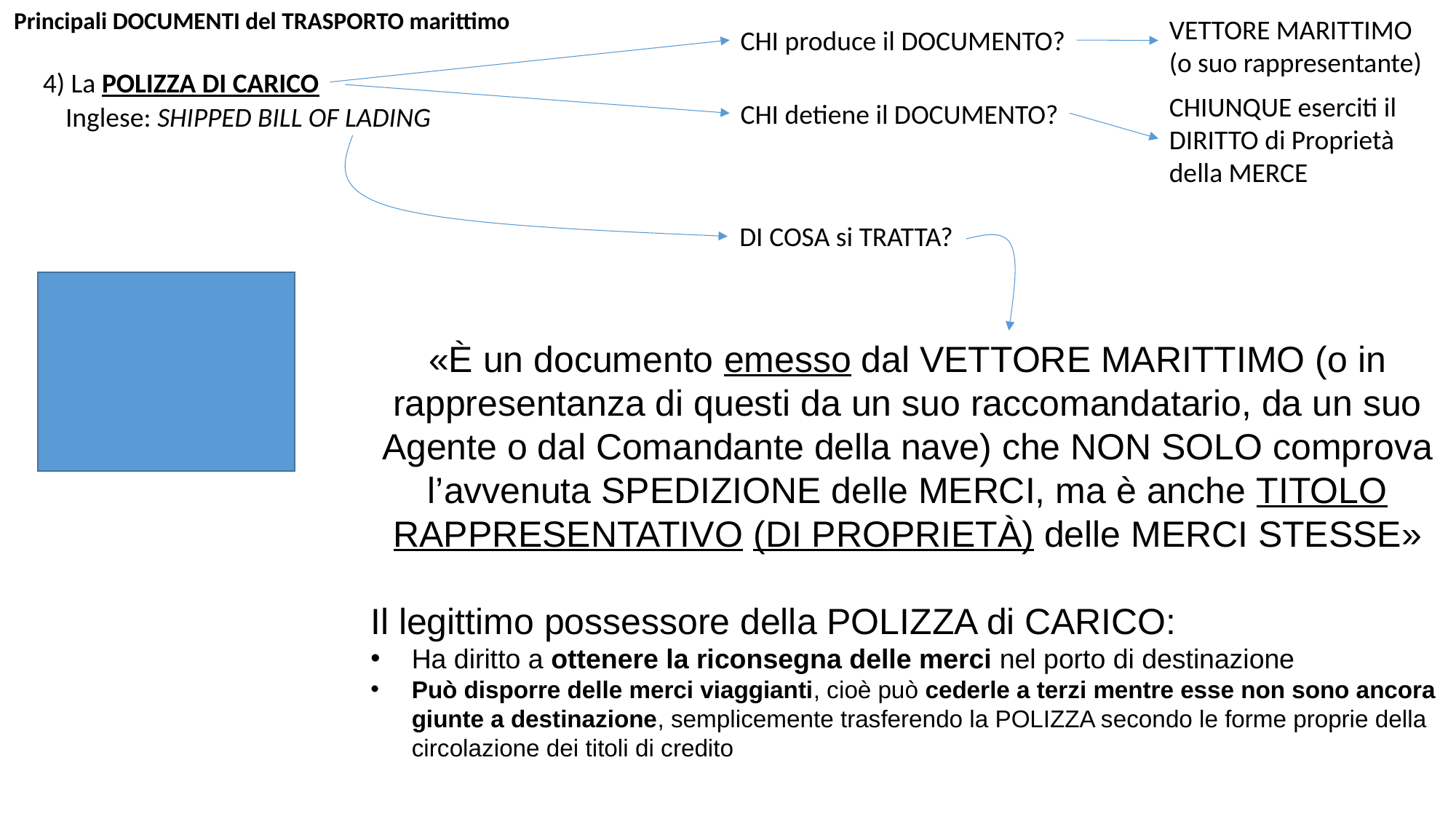

Principali DOCUMENTI del TRASPORTO marittimo
VETTORE MARITTIMO (o suo rappresentante)
CHI produce il DOCUMENTO?
4) La POLIZZA DI CARICO
CHIUNQUE eserciti il DIRITTO di Proprietà della MERCE
CHI detiene il DOCUMENTO?
Inglese: SHIPPED BILL OF LADING

DI COSA si TRATTA?

«È un documento emesso dal VETTORE MARITTIMO (o in rappresentanza di questi da un suo raccomandatario, da un suo Agente o dal Comandante della nave) che NON SOLO comprova l’avvenuta SPEDIZIONE delle MERCI, ma è anche TITOLO RAPPRESENTATIVO (DI PROPRIETÀ) delle MERCI STESSE»

Il legittimo possessore della POLIZZA di CARICO:
Ha diritto a ottenere la riconsegna delle merci nel porto di destinazione
Può disporre delle merci viaggianti, cioè può cederle a terzi mentre esse non sono ancora giunte a destinazione, semplicemente trasferendo la POLIZZA secondo le forme proprie della circolazione dei titoli di credito